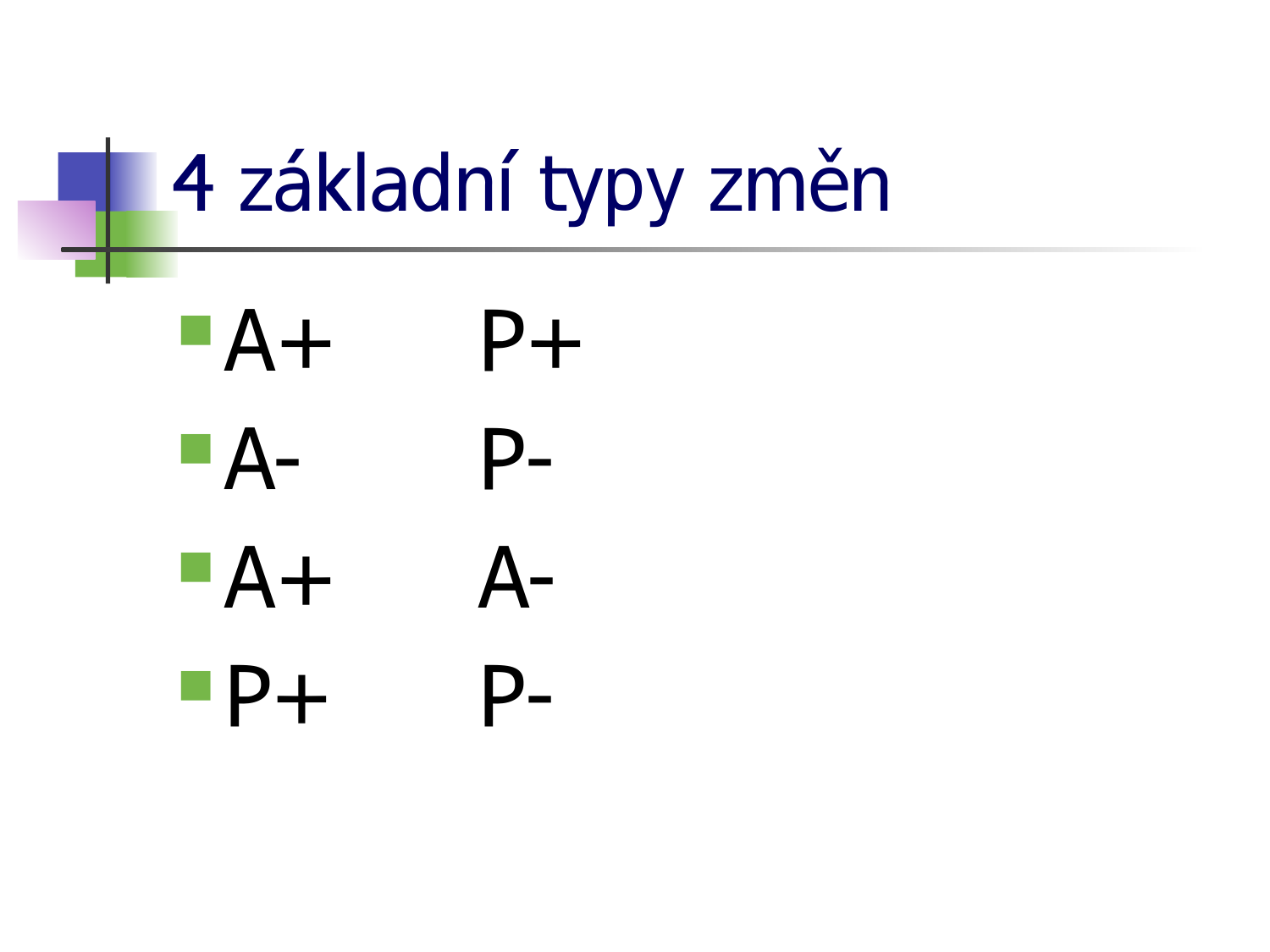

# 4 základní typy změn
A+		P+
A- 		P-
A+		A-
P+		P-